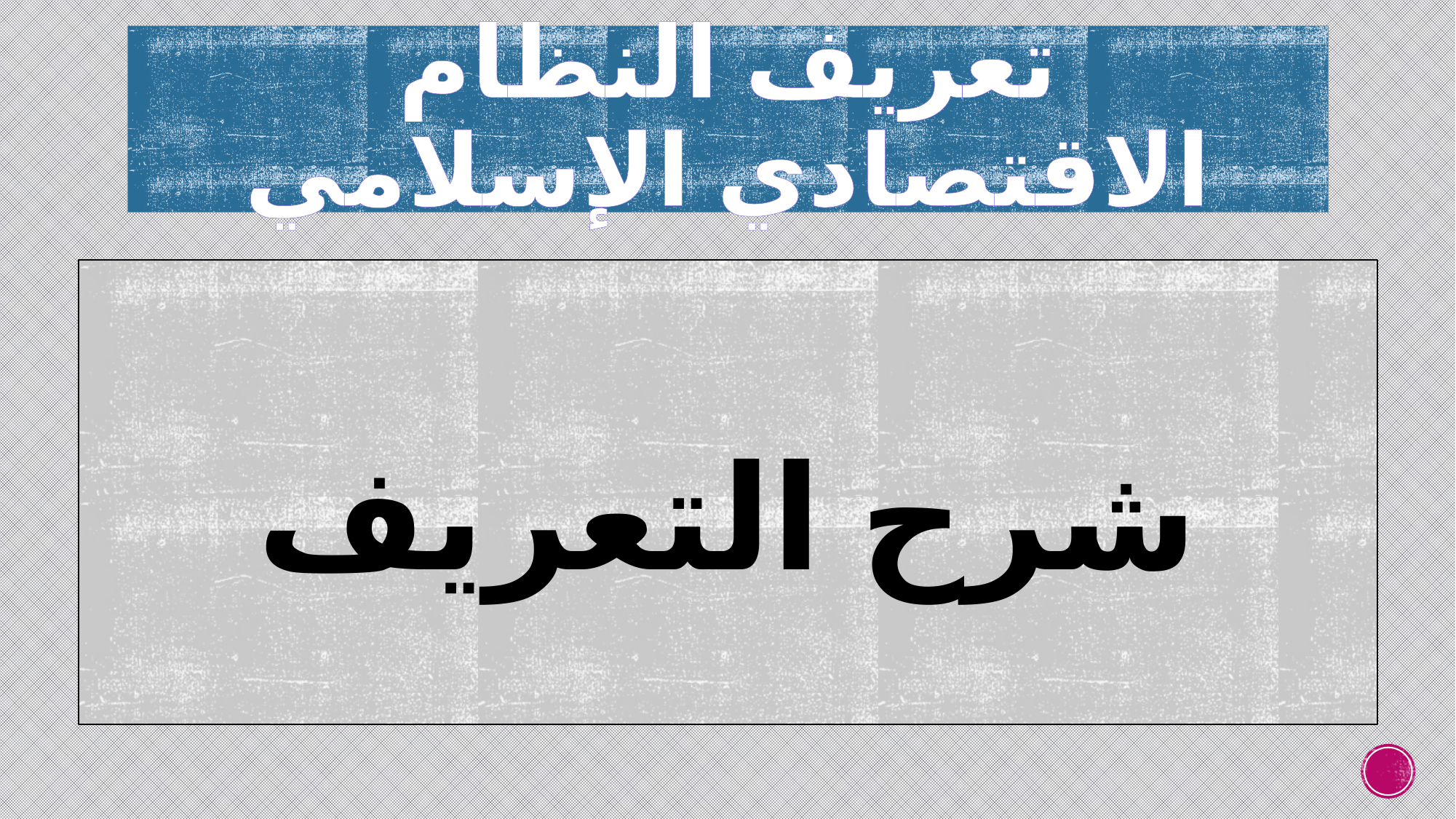

# تعريف النظام الاقتصادي الإسلامي

شرح التعريف